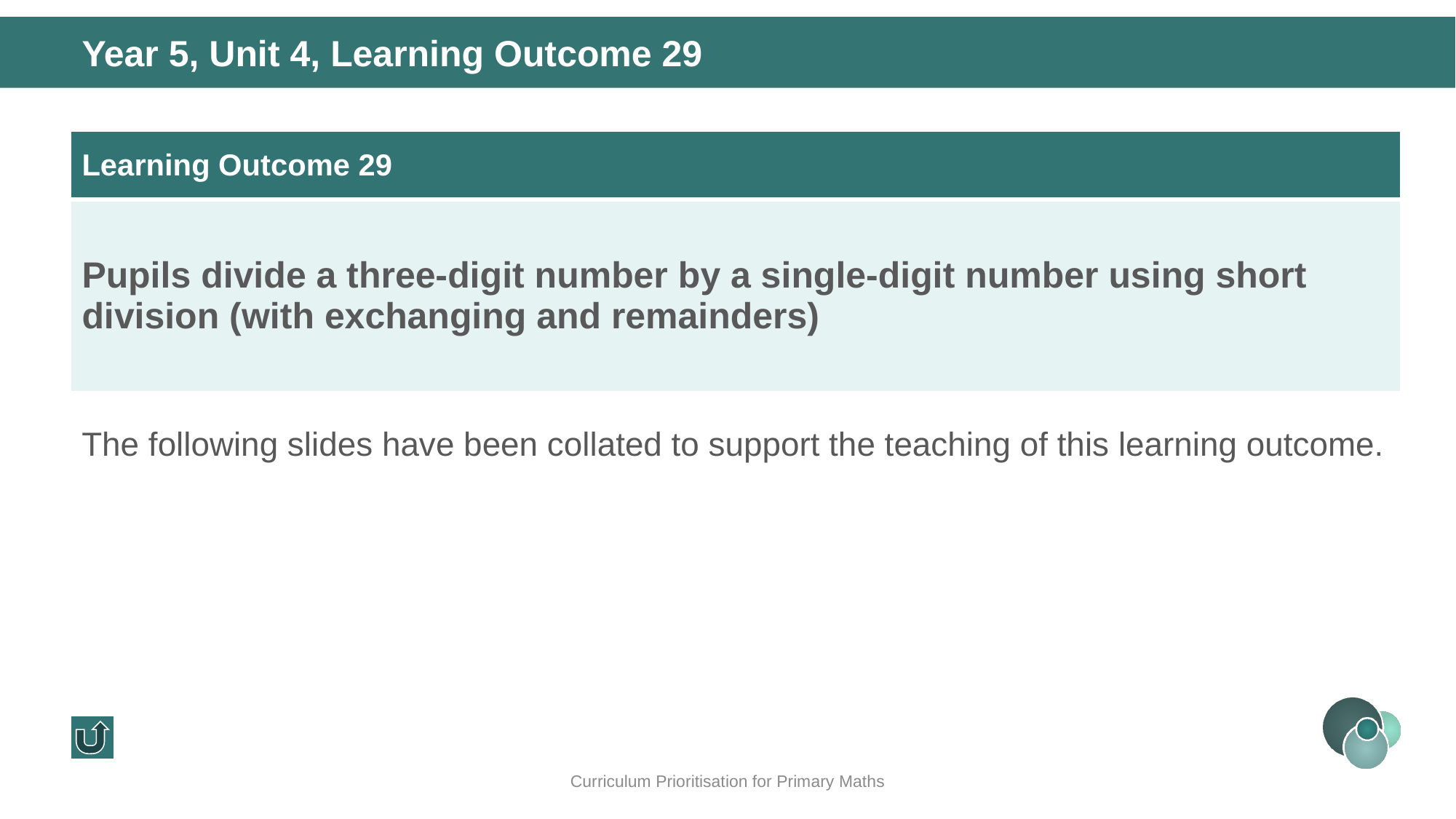

Year 5, Unit 4, Learning Outcome 29
| Learning Outcome 29 |
| --- |
| Pupils divide a three-digit number by a single-digit number using short division (with exchanging and remainders) |
The following slides have been collated to support the teaching of this learning outcome.

Curriculum Prioritisation for Primary Maths